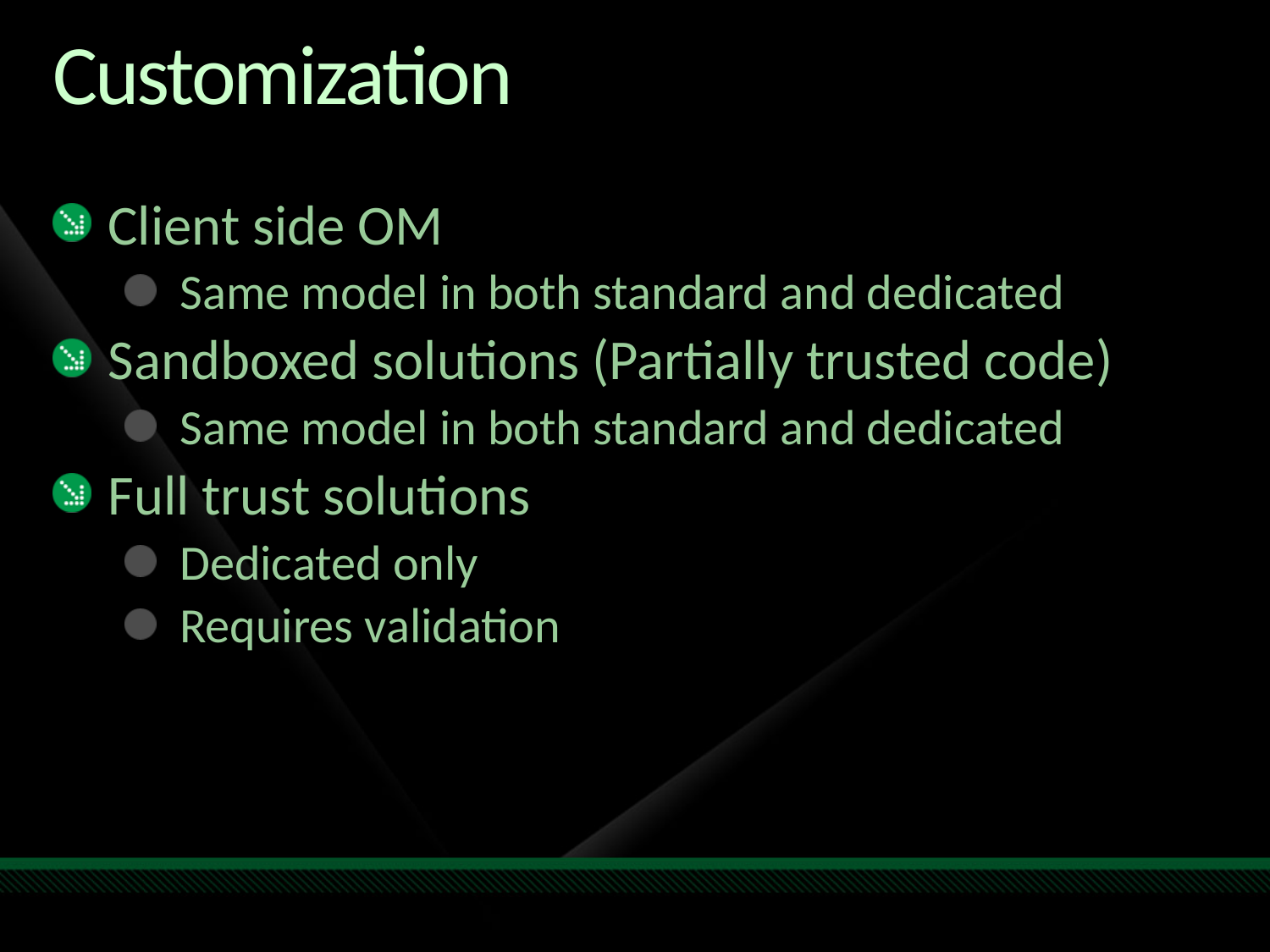

# Customization
Client side OM
Same model in both standard and dedicated
Sandboxed solutions (Partially trusted code)
Same model in both standard and dedicated
Full trust solutions
Dedicated only
Requires validation